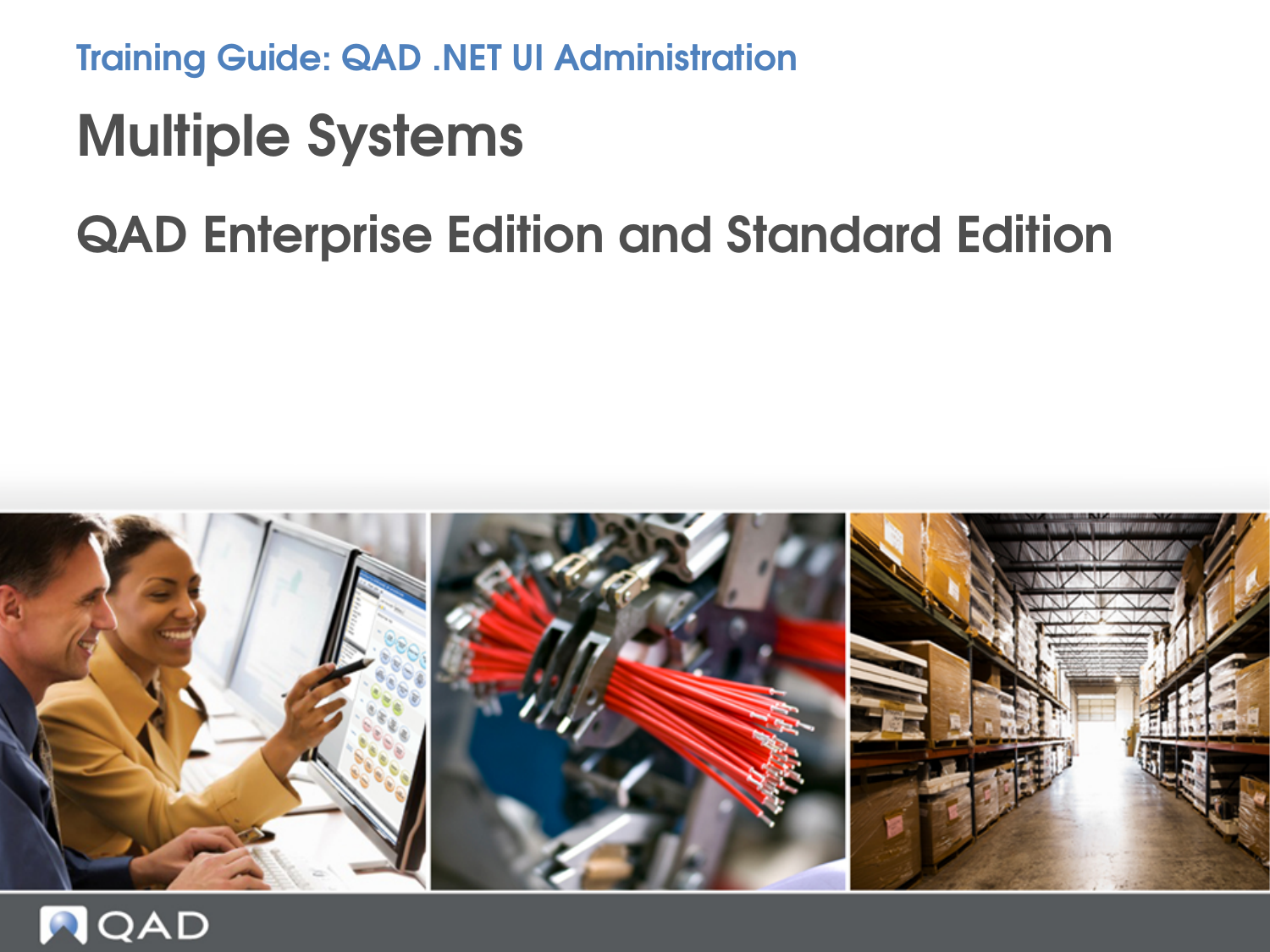

Training Guide: QAD .NET UI Administration
# Multiple Systems
QAD Enterprise Edition and Standard Edition